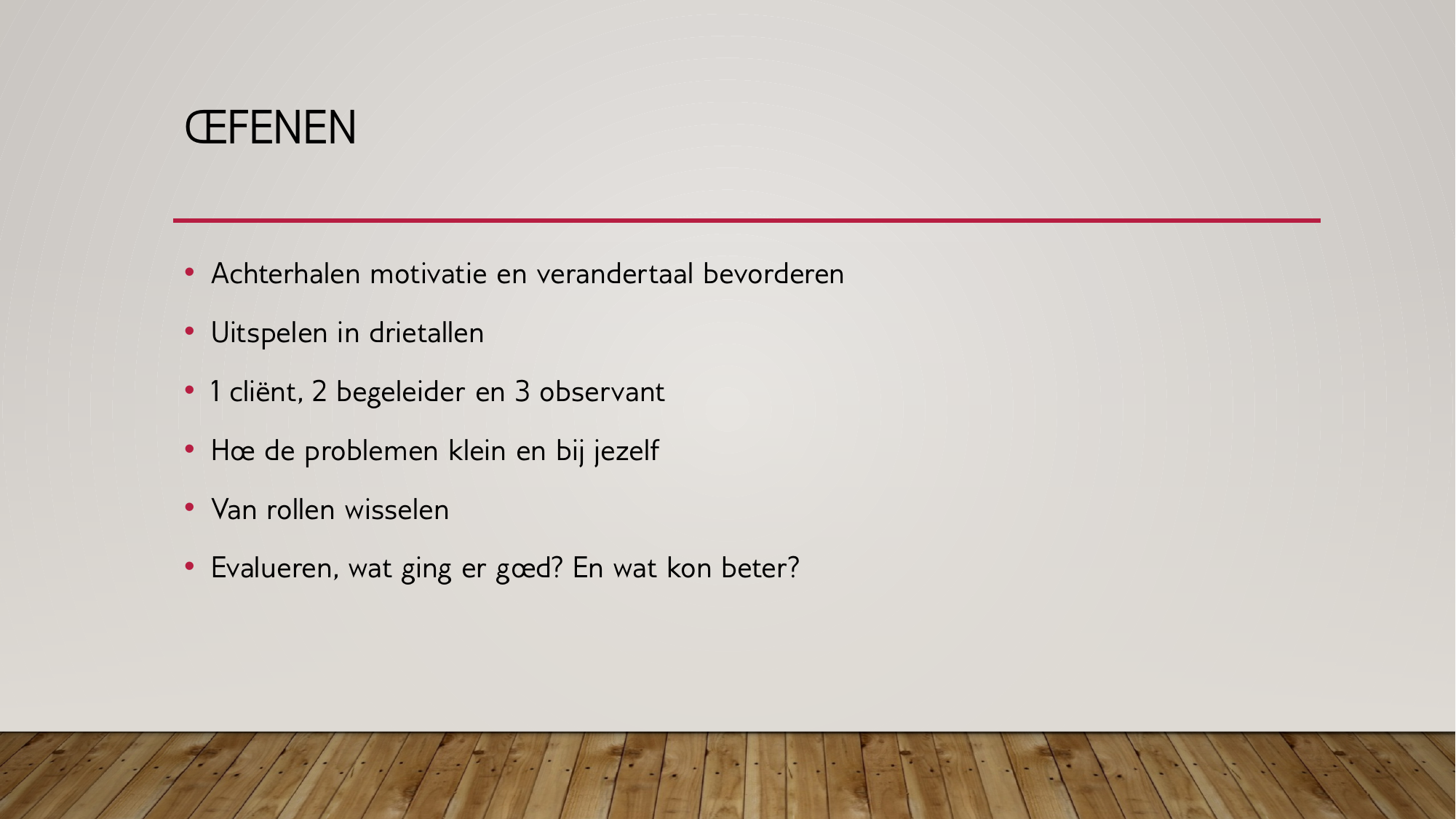

# Oefenen
Achterhalen motivatie en verandertaal bevorderen
Uitspelen in drietallen
1 cliënt, 2 begeleider en 3 observant
Hoe de problemen klein en bij jezelf
Van rollen wisselen
Evalueren, wat ging er goed? En wat kon beter?